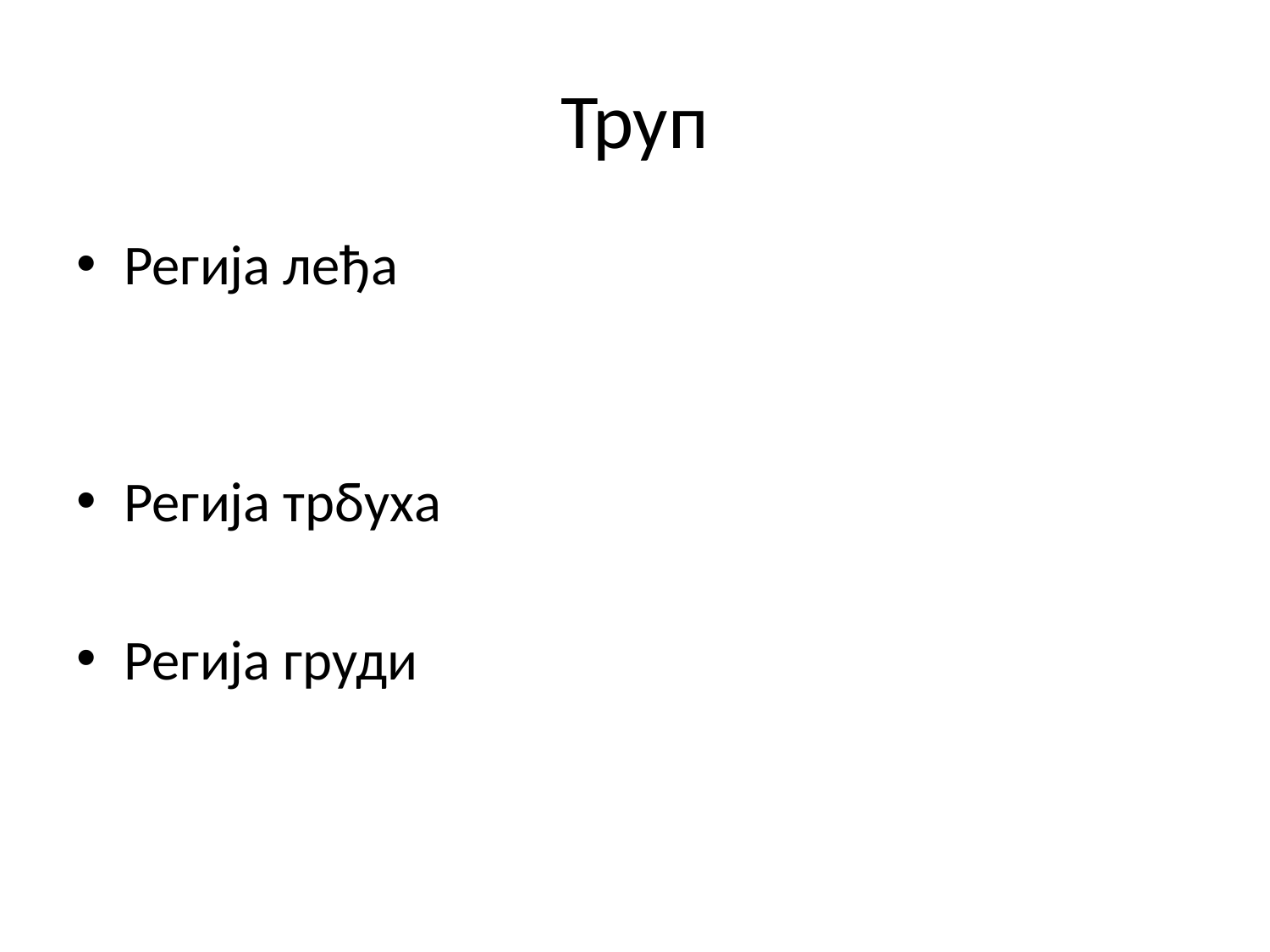

# Труп
Регија леђа

Регија трбуха

Регија груди